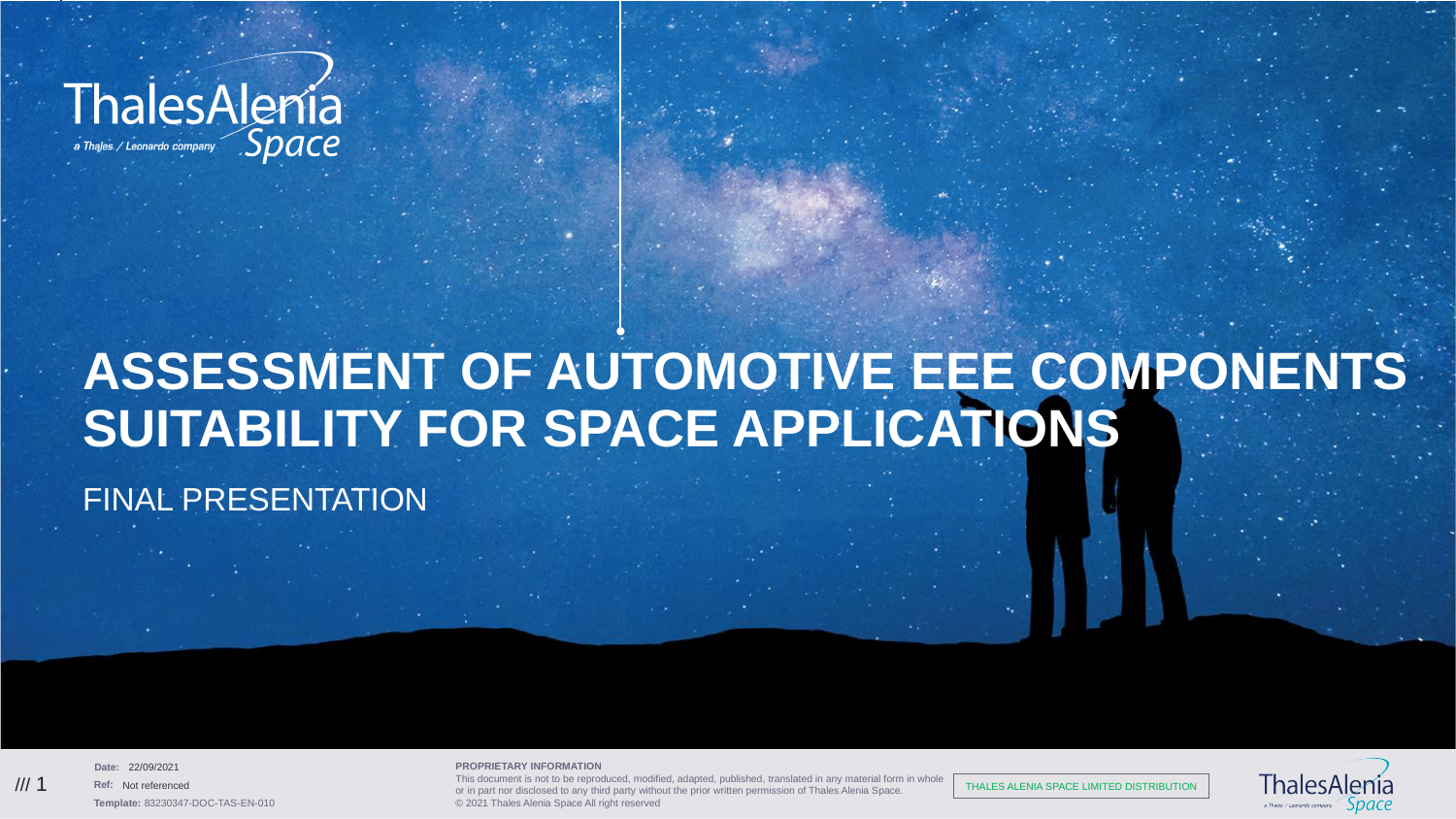

# ASSESSMENT OF AUTOMOTIVE EEE COMPONENTS SUITABILITY FOR SPACE APPLICATIONS
Final presentation
22/09/2021
/// 1
Not referenced